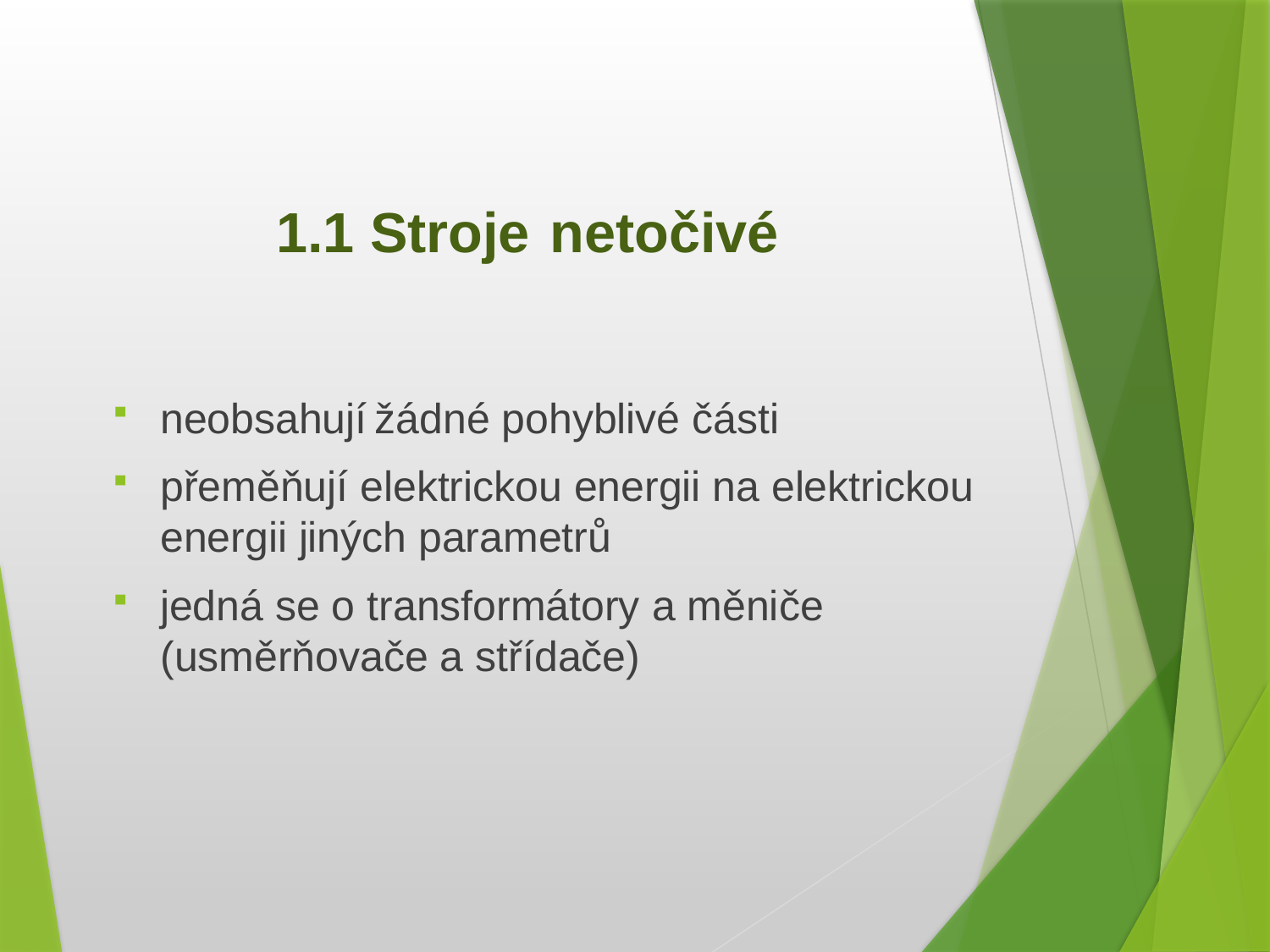

# 1.1 Stroje netočivé

neobsahují žádné pohyblivé části
přeměňují elektrickou energii na elektrickou energii jiných parametrů
jedná se o transformátory a měniče (usměrňovače a střídače)